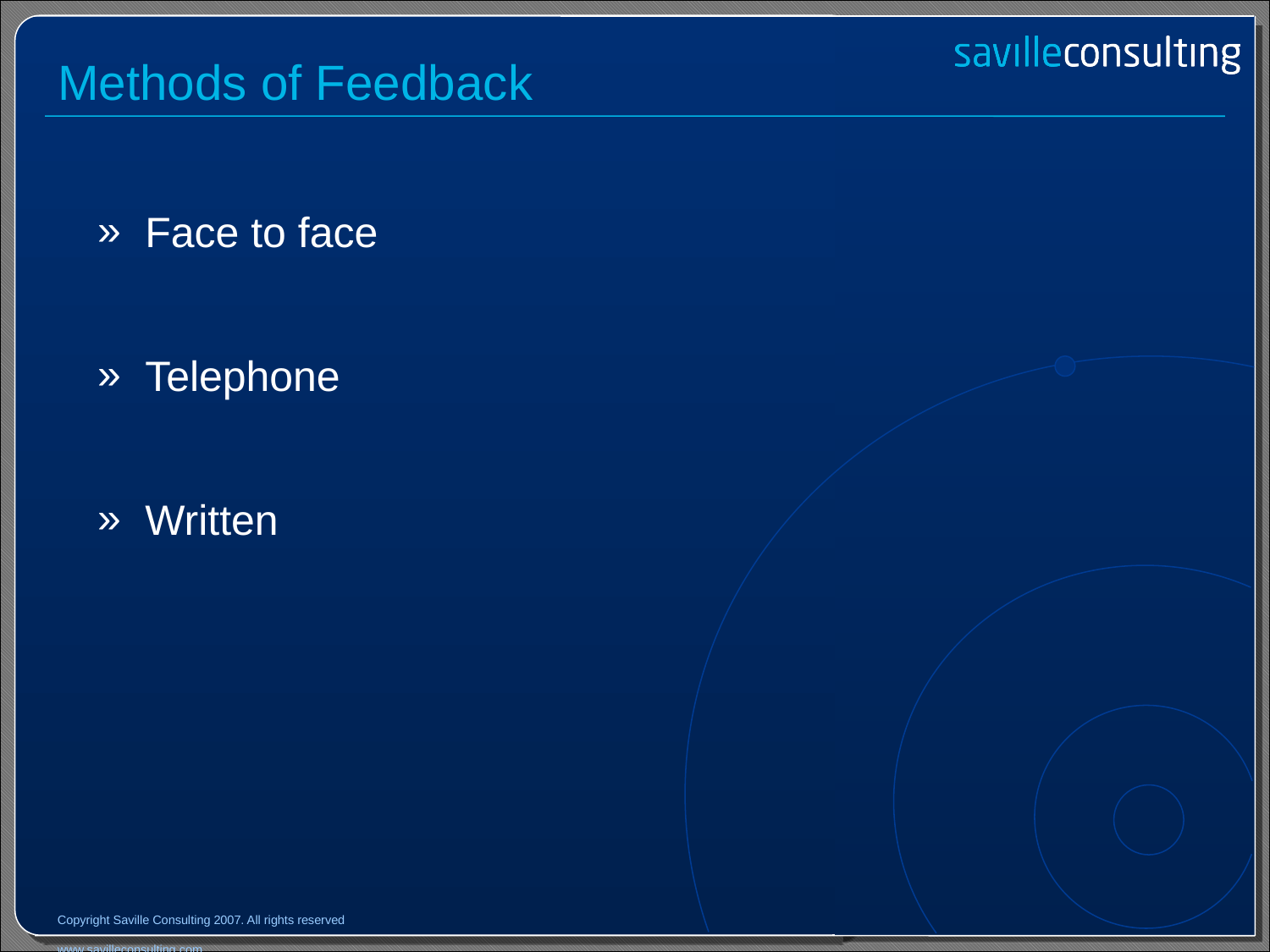

# Methods of Feedback
Face to face

Telephone

Written